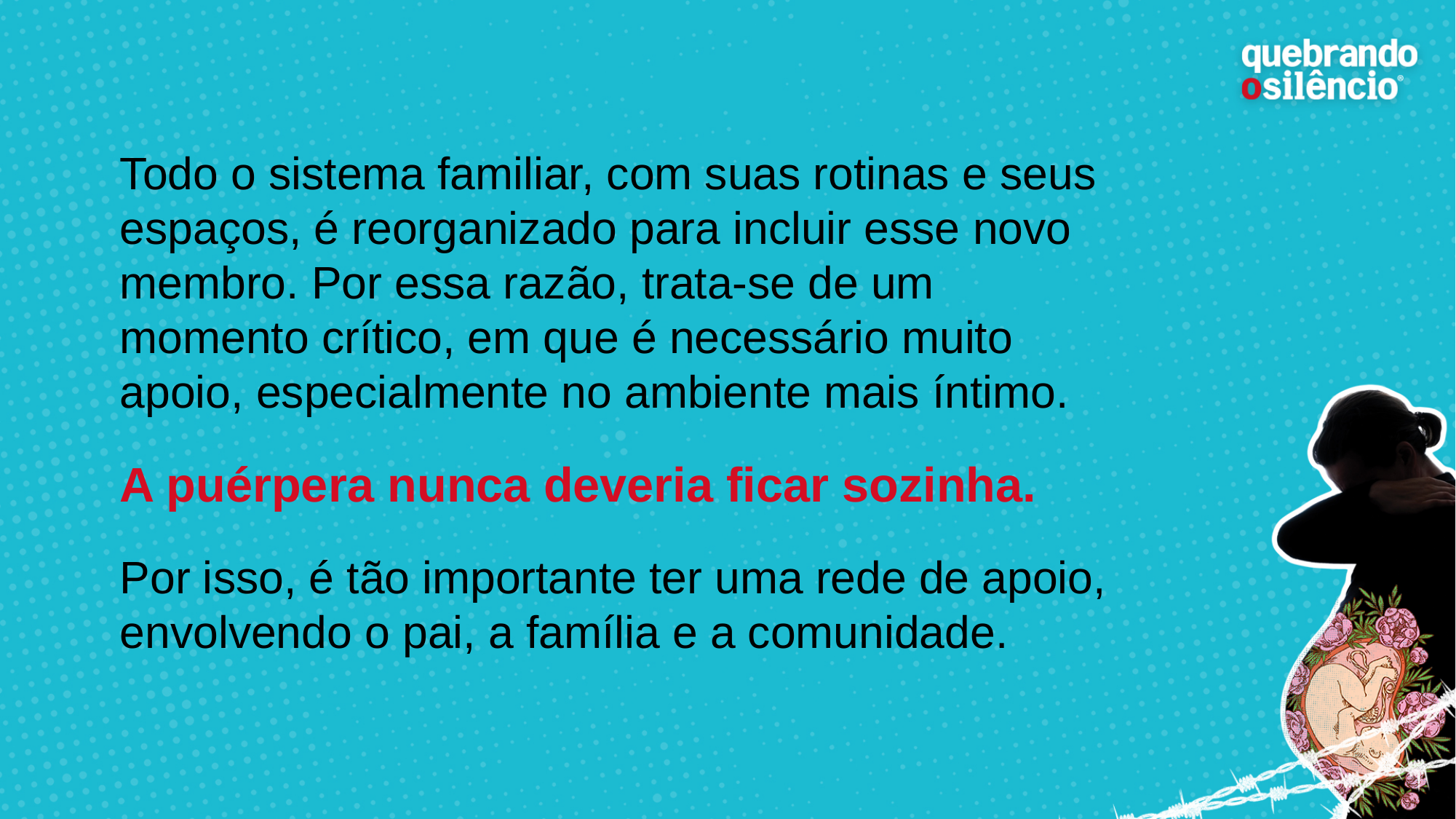

Todo o sistema familiar, com suas rotinas e seus espaços, é reorganizado para incluir esse novo membro. Por essa razão, trata-se de um momento crítico, em que é necessário muito apoio, especialmente no ambiente mais íntimo.
A puérpera nunca deveria ficar sozinha.
Por isso, é tão importante ter uma rede de apoio, envolvendo o pai, a família e a comunidade.